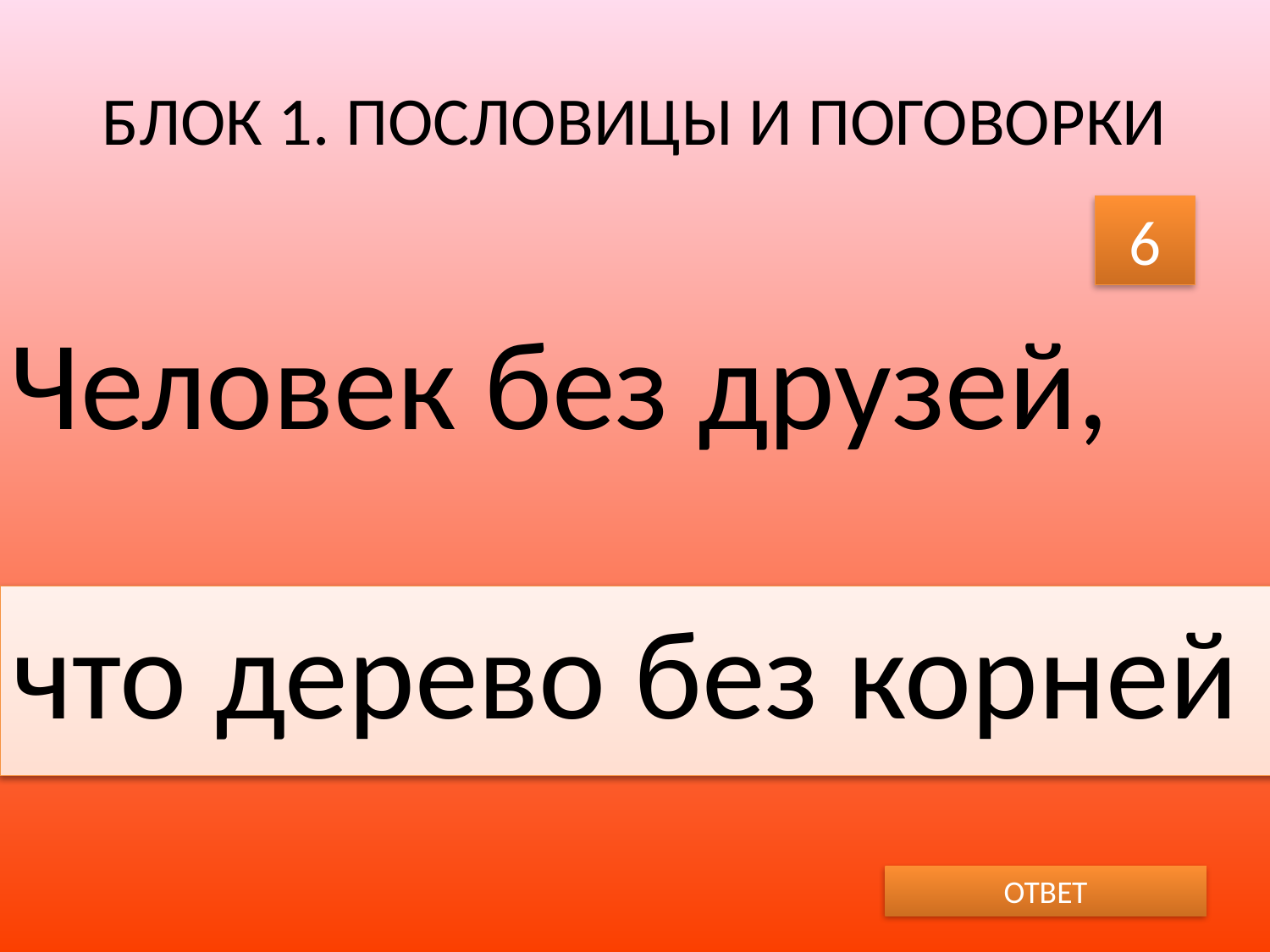

# БЛОК 1. ПОСЛОВИЦЫ И ПОГОВОРКИ
6
Человек без друзей,
что дерево без корней
ОТВЕТ